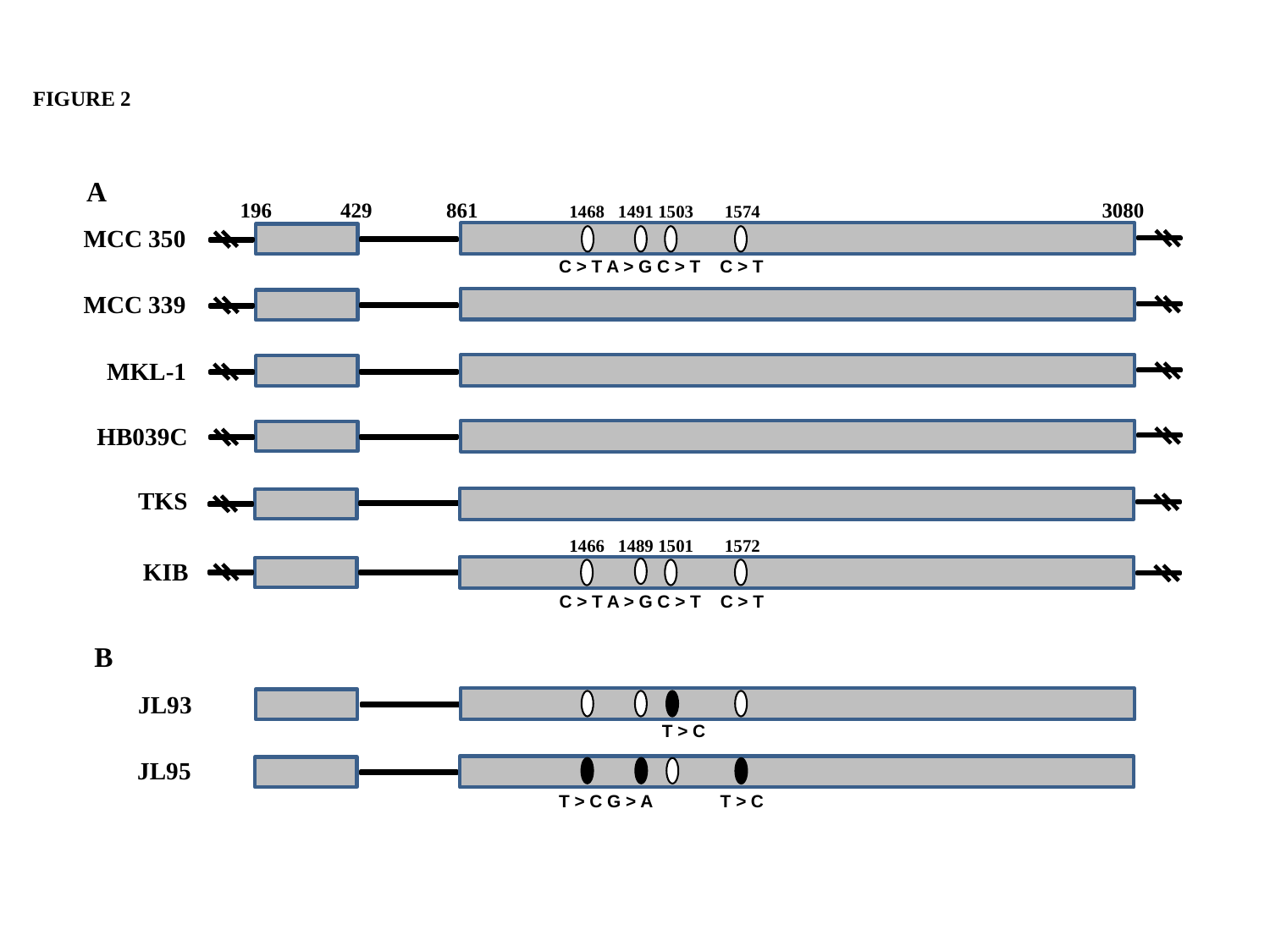

FIGURE 2
A
        196             429              861                                                                                                                      3080
MCC 350

MCC 339

MKL-1

HB039C

TKS

KIB

           1468   1491 1503       1574

    C > T A > G C > T    C > T
           1466   1489 1501       1572

     C > T A > G C > T    C > T
B
JL93

JL95

     T > C

    T > C G > A              T > C